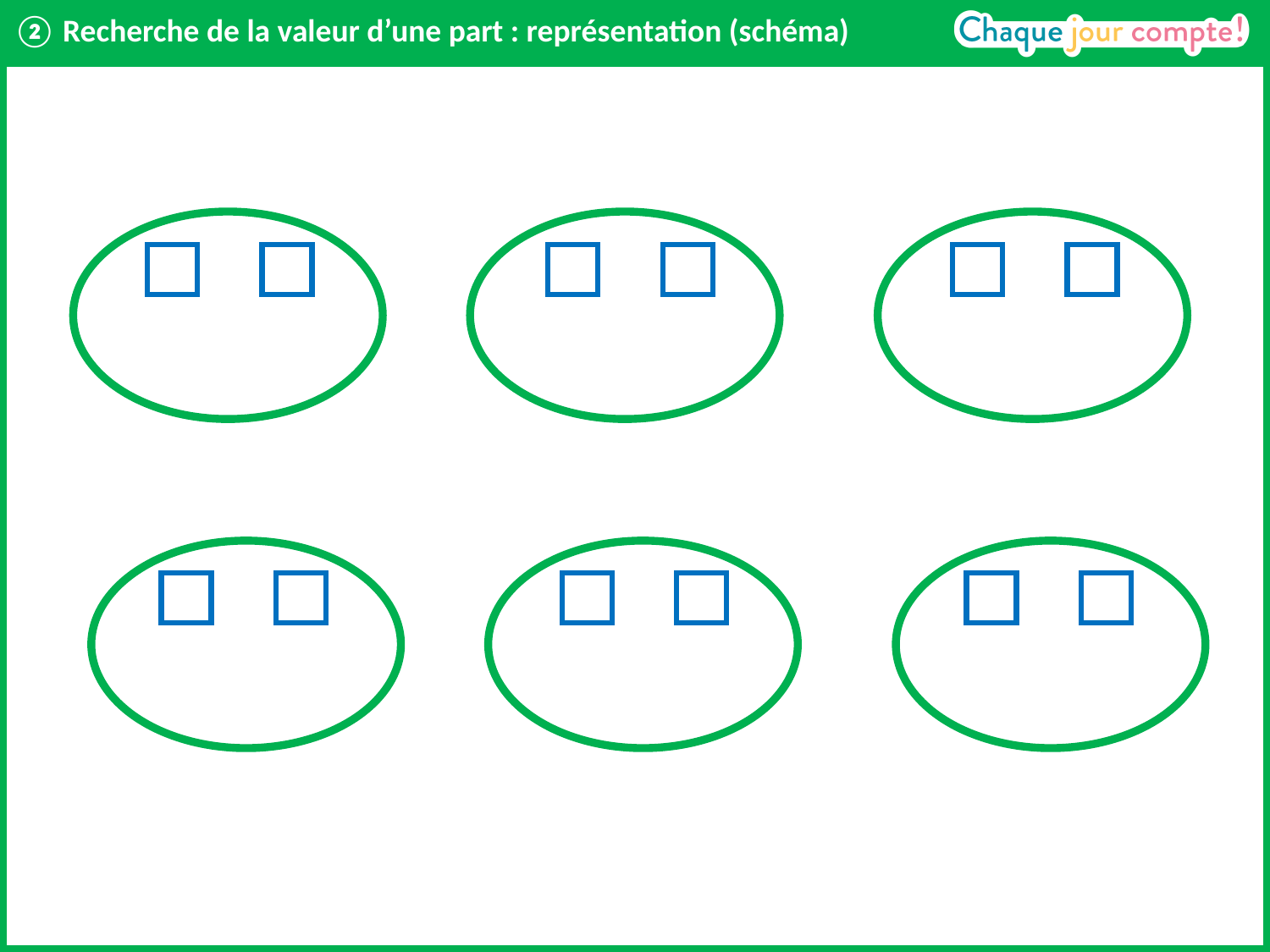

# ② Recherche de la valeur d’une part : représentation (schéma)